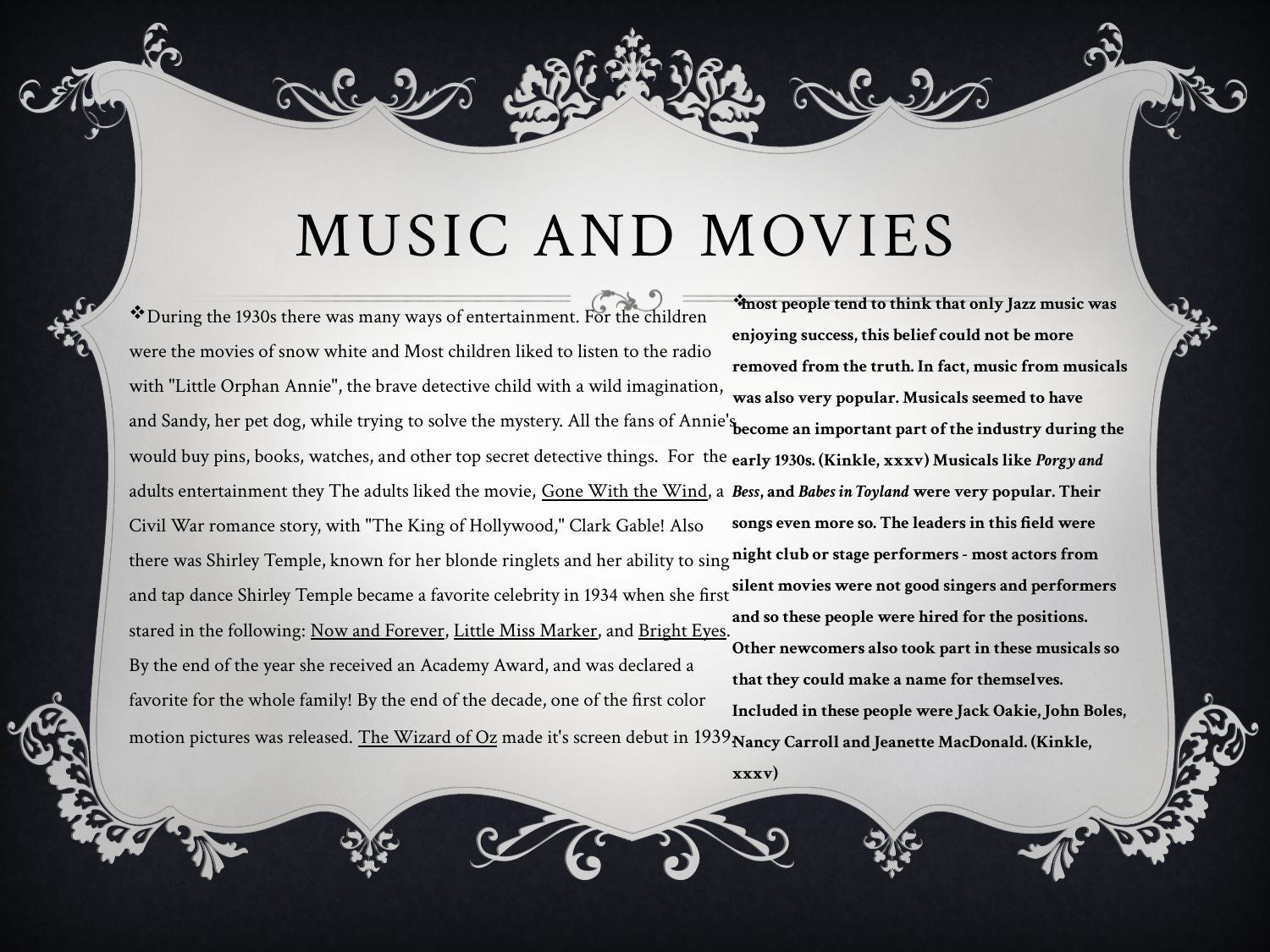

# Music and movies
most people tend to think that only Jazz music was enjoying success, this belief could not be more removed from the truth. In fact, music from musicals was also very popular. Musicals seemed to have become an important part of the industry during the early 1930s. (Kinkle, xxxv) Musicals like Porgy and Bess, and Babes in Toyland were very popular. Their songs even more so. The leaders in this field were night club or stage performers - most actors from silent movies were not good singers and performers and so these people were hired for the positions. Other newcomers also took part in these musicals so that they could make a name for themselves. Included in these people were Jack Oakie, John Boles, Nancy Carroll and Jeanette MacDonald. (Kinkle, xxxv)
During the 1930s there was many ways of entertainment. For the children were the movies of snow white and Most children liked to listen to the radio with "Little Orphan Annie", the brave detective child with a wild imagination, and Sandy, her pet dog, while trying to solve the mystery. All the fans of Annie's would buy pins, books, watches, and other top secret detective things.  For  the adults entertainment they The adults liked the movie, Gone With the Wind, a Civil War romance story, with "The King of Hollywood," Clark Gable! Also there was Shirley Temple, known for her blonde ringlets and her ability to sing and tap dance Shirley Temple became a favorite celebrity in 1934 when she first stared in the following: Now and Forever, Little Miss Marker, and Bright Eyes. By the end of the year she received an Academy Award, and was declared a favorite for the whole family! By the end of the decade, one of the first color motion pictures was released. The Wizard of Oz made it's screen debut in 1939.